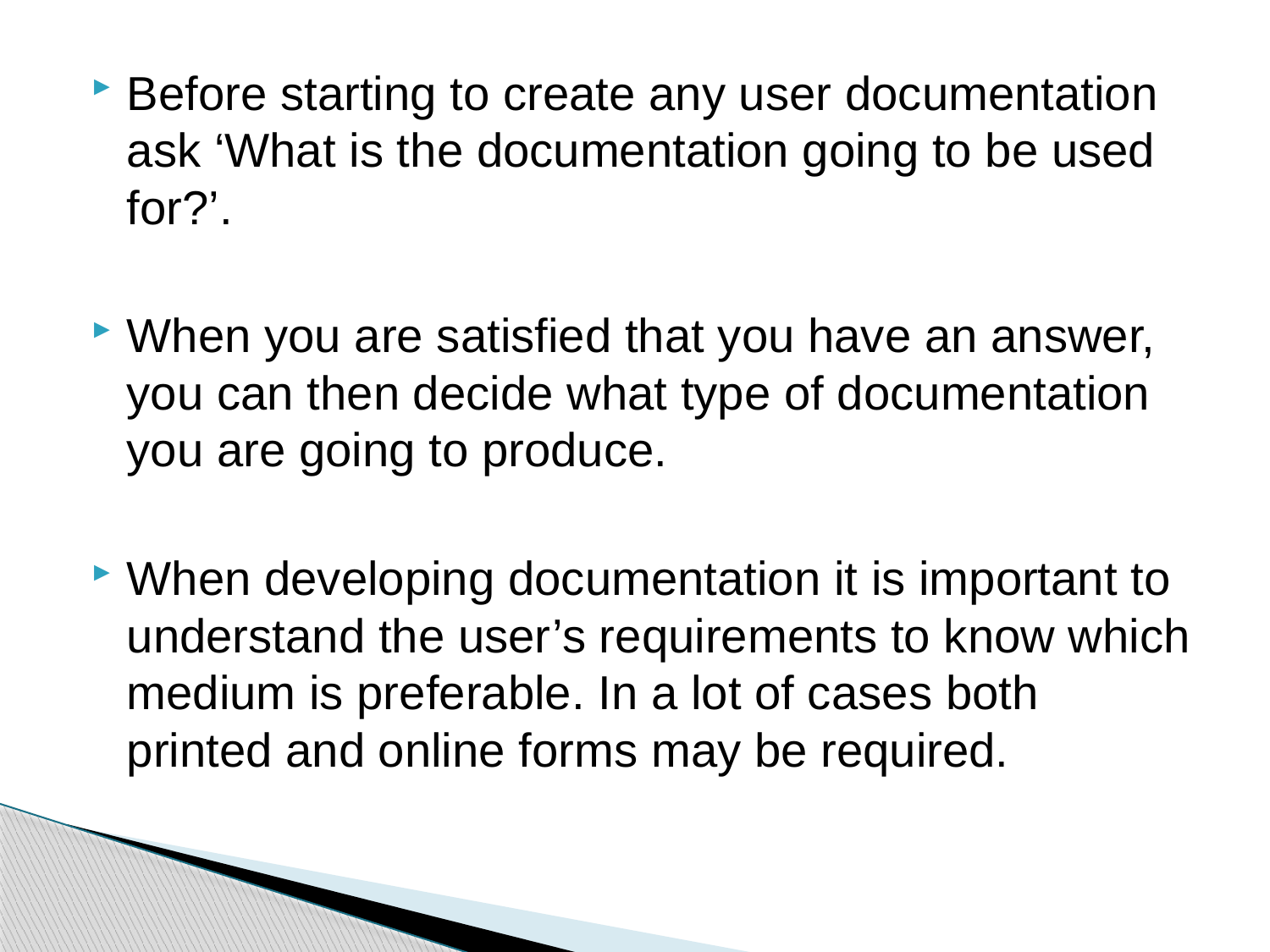

Before starting to create any user documentation ask ‘What is the documentation going to be used for?’.

When you are satisfied that you have an answer, you can then decide what type of documentation you are going to produce.

When developing documentation it is important to understand the user’s requirements to know which medium is preferable. In a lot of cases both printed and online forms may be required.